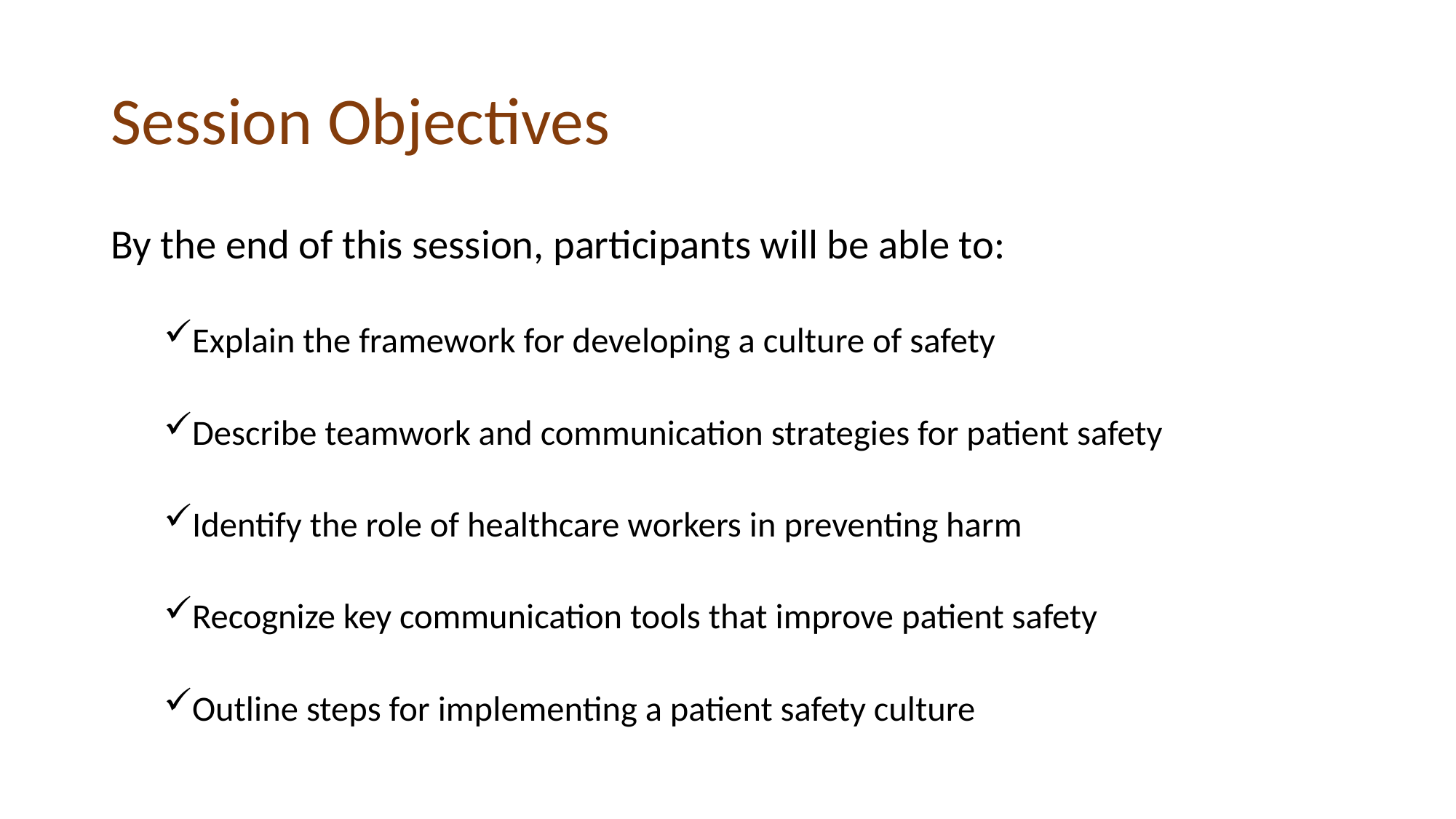

# Session Objectives
By the end of this session, participants will be able to:
Explain the framework for developing a culture of safety
Describe teamwork and communication strategies for patient safety
Identify the role of healthcare workers in preventing harm
Recognize key communication tools that improve patient safety
Outline steps for implementing a patient safety culture